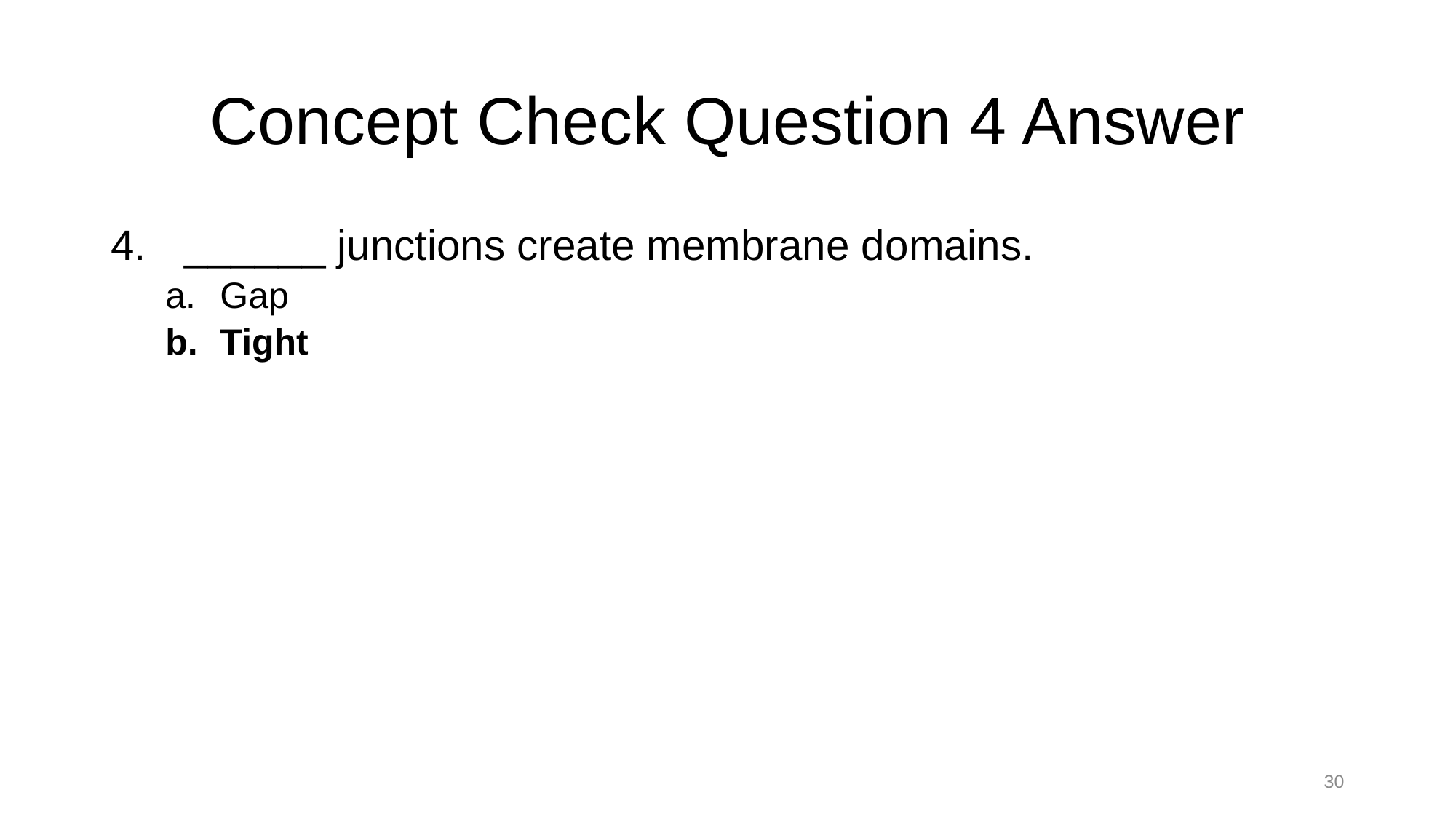

# Concept Check Question 4 Answer
 ______ junctions create membrane domains.
Gap
Tight

30